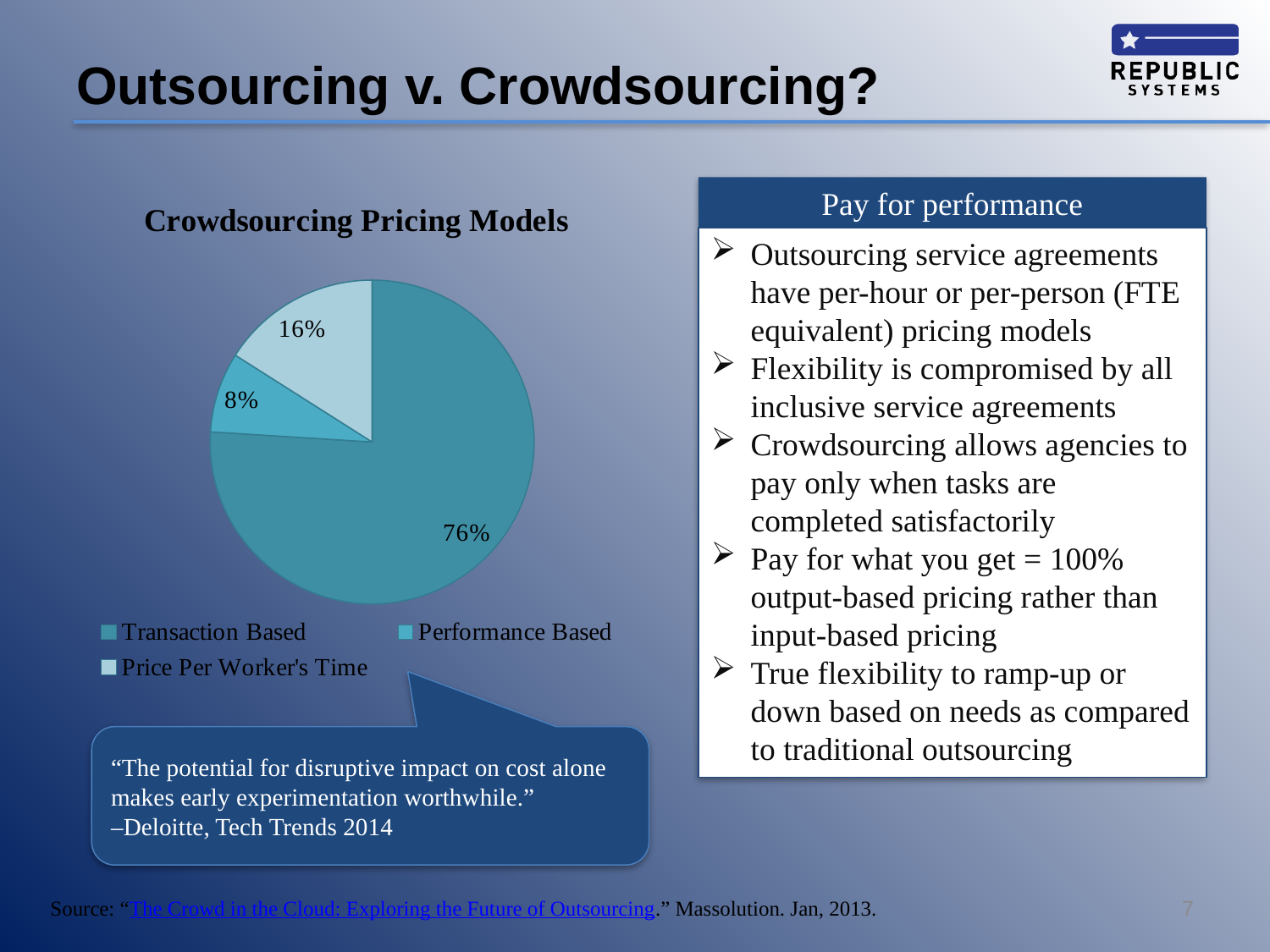

# Outsourcing v. Crowdsourcing?

### Chart:

| Category | Crowdsourcing Pricing Models |
|---|---|
| Transaction Based | 0.76 |
| Performance Based | 0.08 |
| Price Per Worker's Time | 0.16 |
Pay for performance
Outsourcing service agreements have per-hour or per-person (FTE equivalent) pricing models
Flexibility is compromised by all inclusive service agreements
Crowdsourcing allows agencies to pay only when tasks are completed satisfactorily
Pay for what you get = 100% output-based pricing rather than input-based pricing
True flexibility to ramp-up or down based on needs as compared to traditional outsourcing
“The potential for disruptive impact on cost alone makes early experimentation worthwhile.”
–Deloitte, Tech Trends 2014
7
Source: “The Crowd in the Cloud: Exploring the Future of Outsourcing.” Massolution. Jan, 2013.